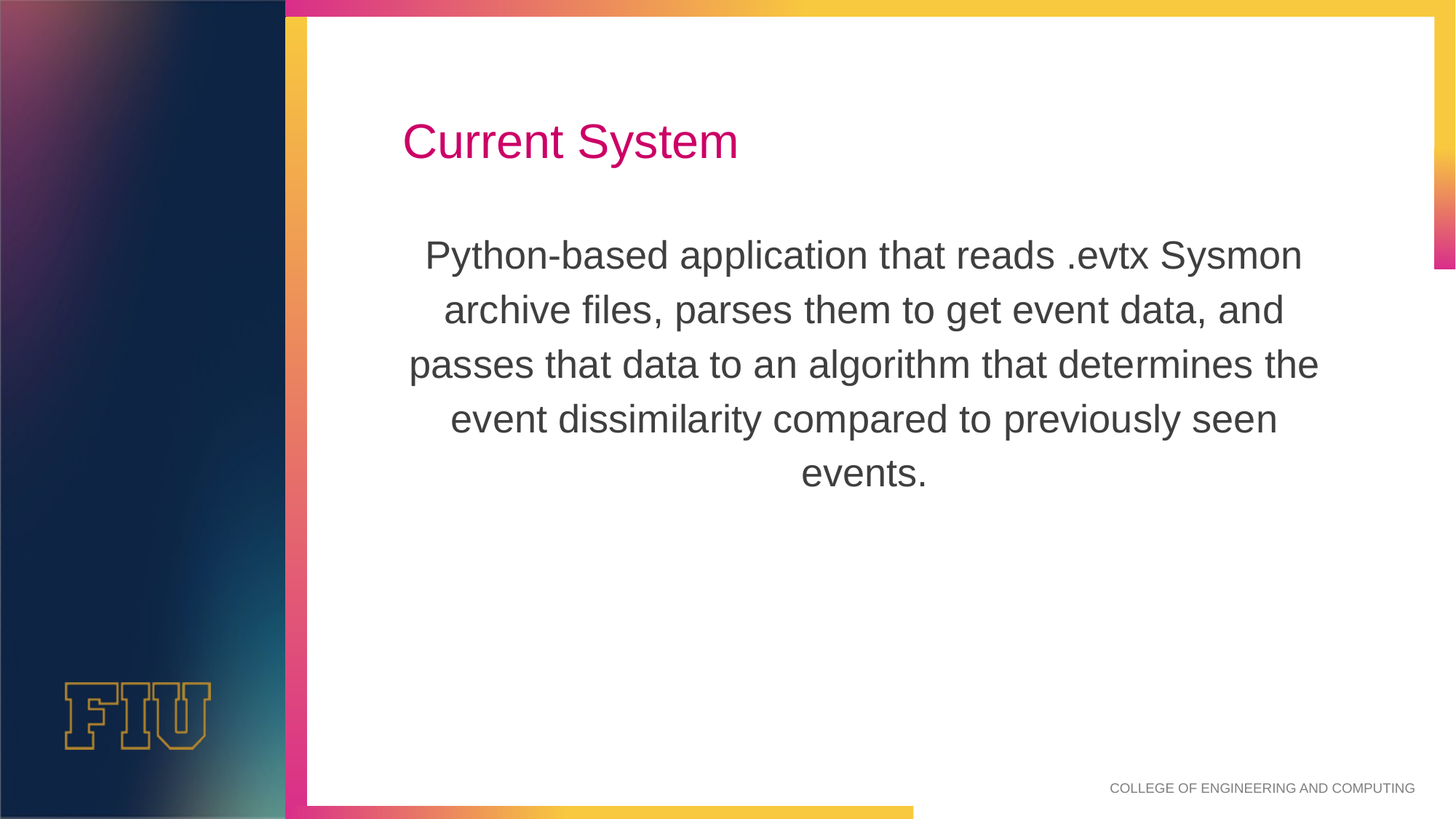

# Current System
Python-based application that reads .evtx Sysmon archive files, parses them to get event data, and passes that data to an algorithm that determines the event dissimilarity compared to previously seen events.